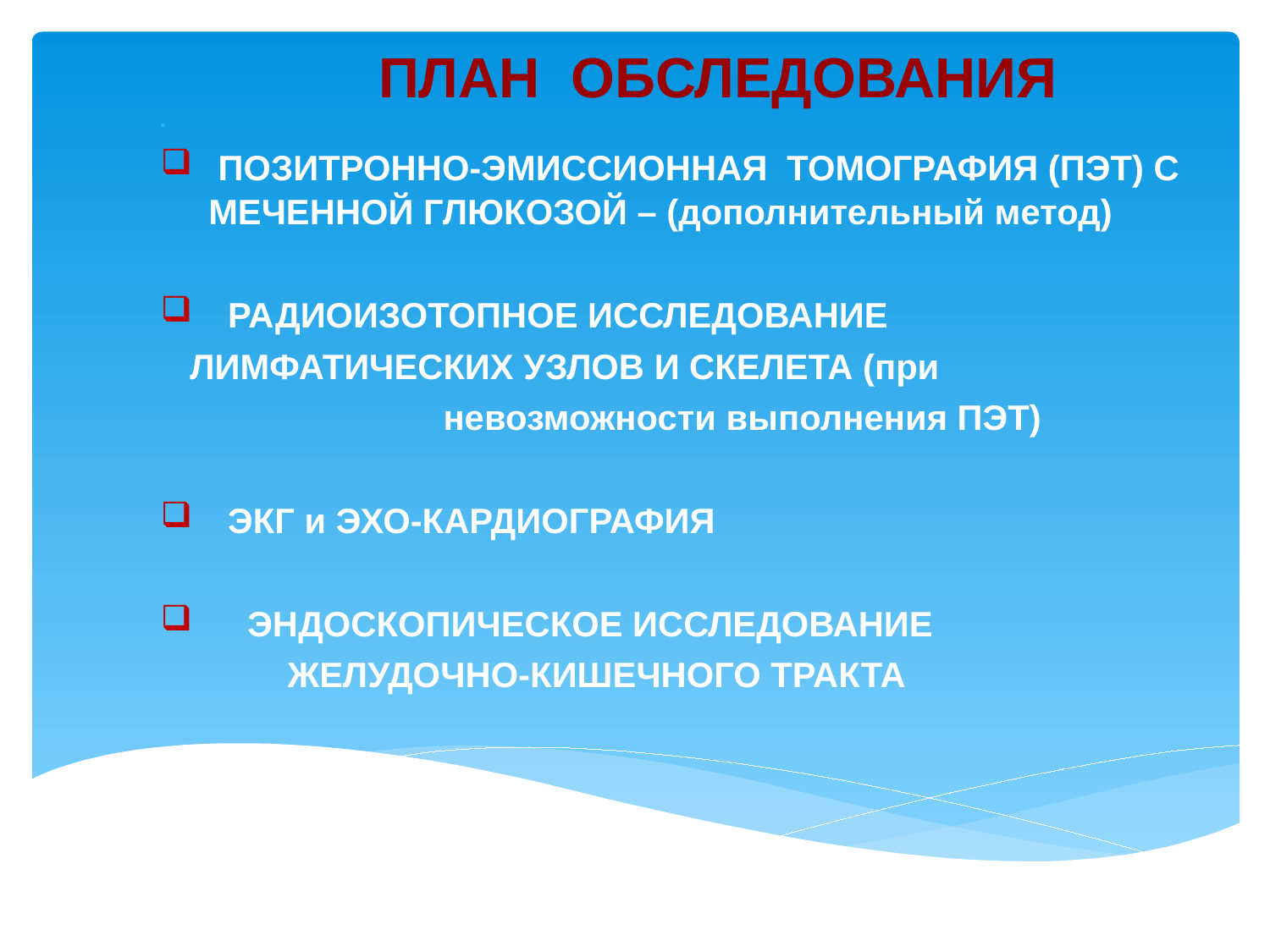

# ПЛАН  ОБСЛЕДОВАНИЯ

 ПОЗИТРОННО-ЭМИССИОННАЯ  ТОМОГРАФИЯ (ПЭТ) С МЕЧЕННОЙ ГЛЮКОЗОЙ – (дополнительный метод)

  РАДИОИЗОТОПНОЕ ИССЛЕДОВАНИЕ
   ЛИМФАТИЧЕСКИХ УЗЛОВ И СКЕЛЕТА (при
                             невозможности выполнения ПЭТ)

  ЭКГ и ЭХО-КАРДИОГРАФИЯ

    ЭНДОСКОПИЧЕСКОЕ ИССЛЕДОВАНИЕ
             ЖЕЛУДОЧНО-КИШЕЧНОГО ТРАКТА